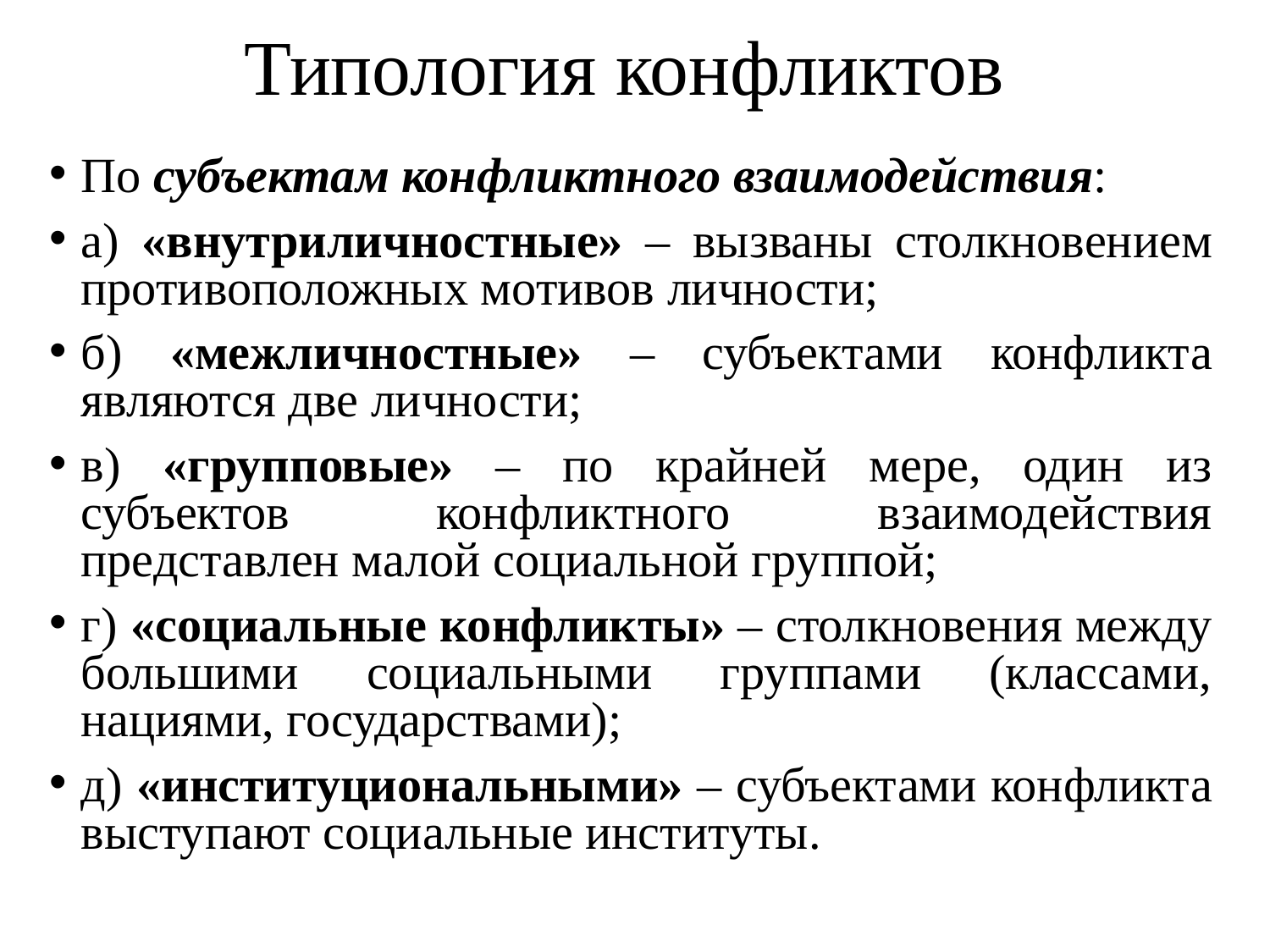

# Типология конфликтов
По субъектам конфликтного взаимодействия:
а) «внутриличностные» – вызваны столкновением противоположных мотивов личности;
б) «межличностные» – субъектами конфликта являются две личности;
в) «групповые» – по крайней мере, один из субъектов конфликтного взаимодействия представлен малой социальной группой;
г) «социальные конфликты» – столкновения между большими социальными группами (классами, нациями, государствами);
д) «институциональными» – субъектами конфликта выступают социальные институты.